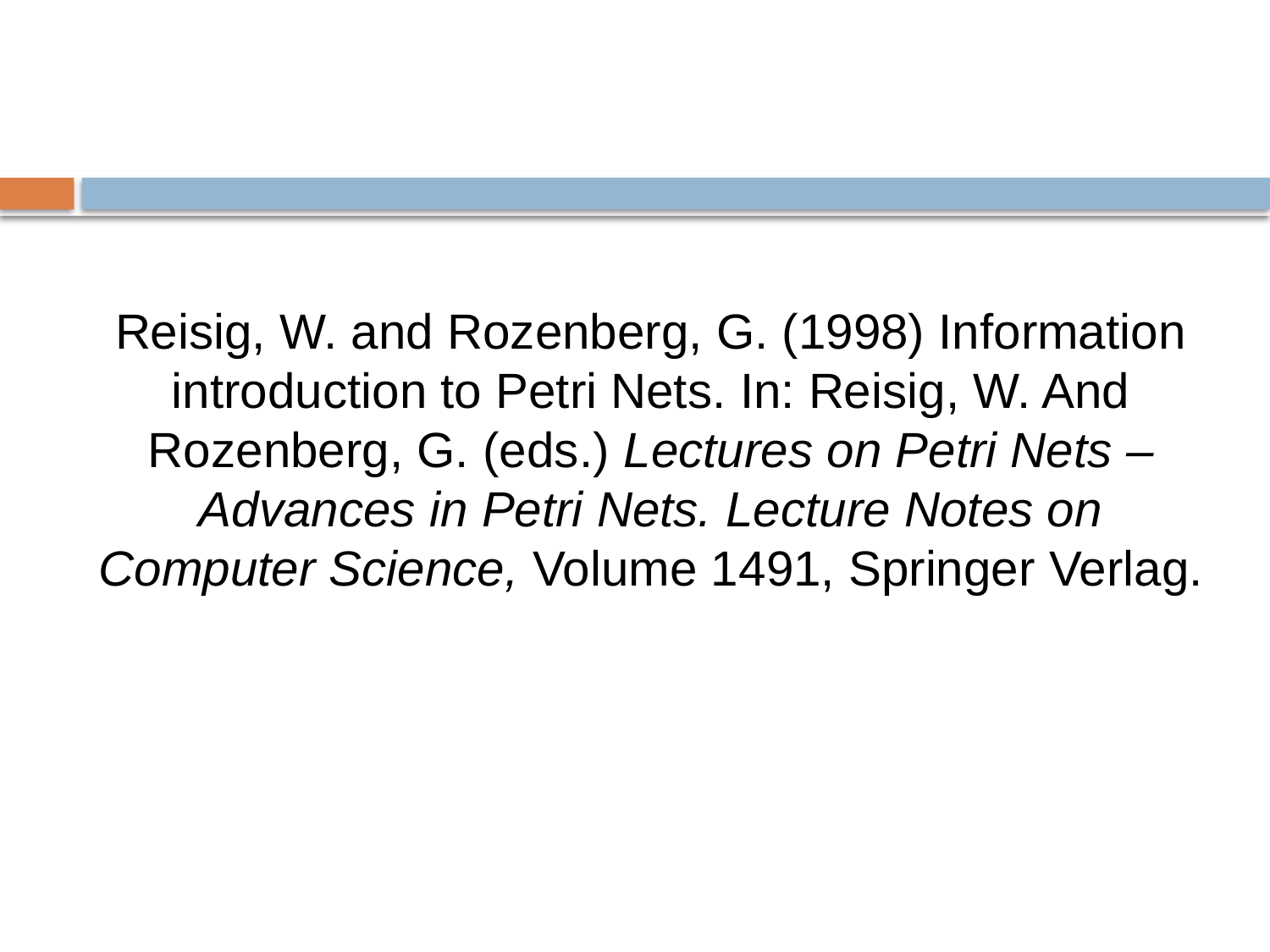

#

Reisig, W. and Rozenberg, G. (1998) Information introduction to Petri Nets. In: Reisig, W. And Rozenberg, G. (eds.) Lectures on Petri Nets – Advances in Petri Nets. Lecture Notes on Computer Science, Volume 1491, Springer Verlag.